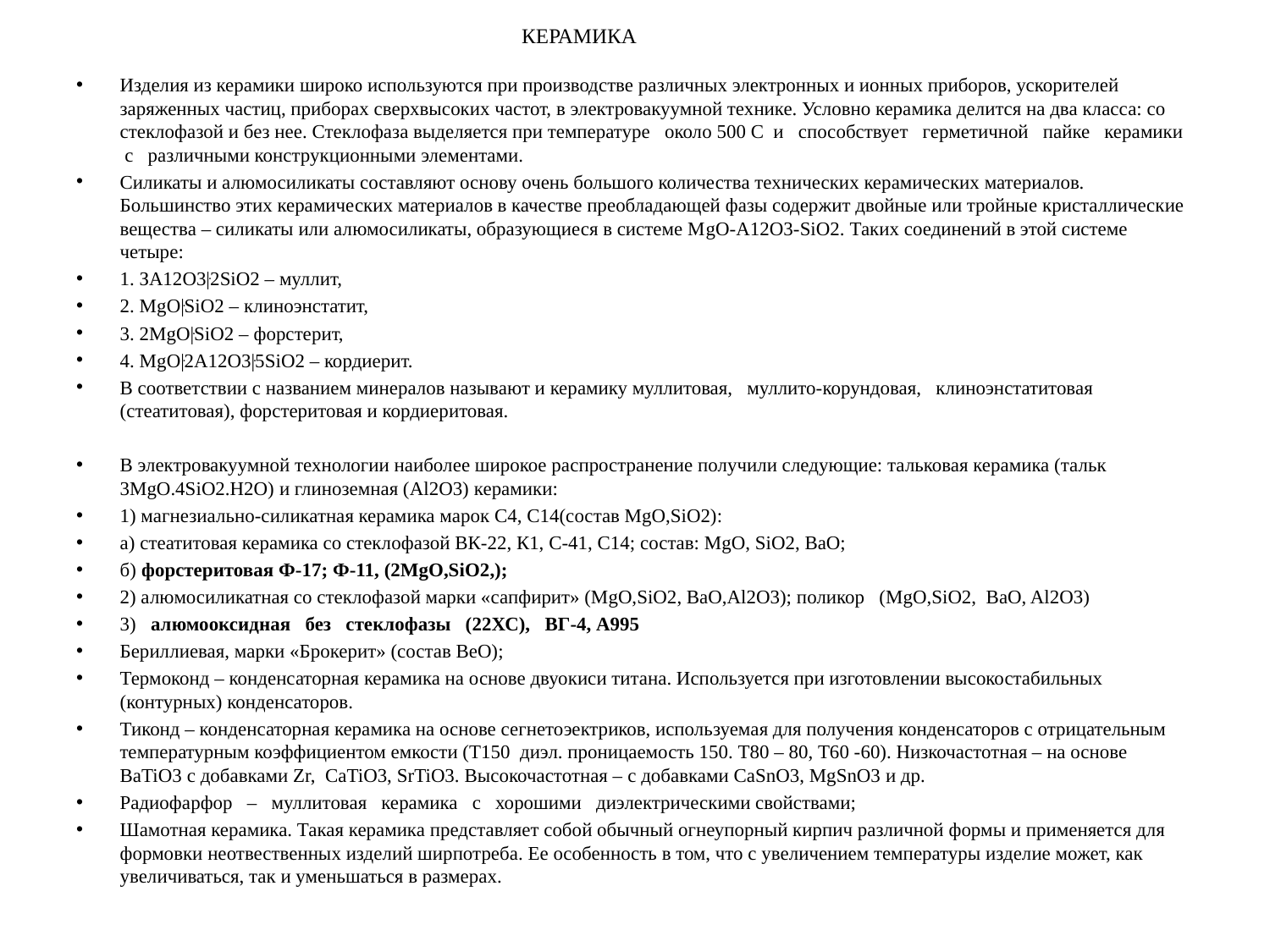

# КЕРАМИКА
Изделия из керамики широко используются при производстве различных электронных и ионных приборов, ускорителей заряженных частиц, приборах сверхвысоких частот, в электровакуумной технике. Условно керамика делится на два класса: со стеклофазой и без нее. Стеклофаза выделяется при температуре   около 500 С  и   способствует   герметичной   пайке   керамики   с   различными конструкционными элементами.
Силикаты и алюмосиликаты составляют основу очень большого количества технических керамических материалов. Большинство этих керамических материалов в качестве преобладающей фазы содержит двойные или тройные кристаллические вещества – силикаты или алюмосиликаты, образующиеся в системе МgО-А12О3-SiO2. Таких соединений в этой системе четыре:
1. ЗА12О3|ּ2SiO2 – муллит,
2. МgО|ּSiO2 – клиноэнстатит,
3. 2МgО|ּSiO2 – форстерит,
4. МgО|ּ2А12О3|ּ5SiO2 – кордиерит.
В соответствии с названием минералов называют и керамику муллитовая,   муллито-корундовая,   клиноэнстатитовая   (стеатитовая), форстеритовая и кордиеритовая.

В электровакуумной технологии наиболее широкое распространение получили следующие: тальковая керамика (тальк 3MgO.4SiO2.H2O) и глиноземная (Al2O3) керамики:
1) магнезиально-силикатная керамика марок С4, С14(состав MgO,SiO2):
а) стеатитовая керамика со стеклофазой ВК-22, К1, С-41, С14; состав: MgO, SiO2, BaO;
б) форстеритовая Ф-17; Ф-11, (2MgO,SiO2,);
2) алюмосиликатная со стеклофазой марки «сапфирит» (MgO,SiO2, BaO,Al2O3); поликор   (MgO,SiO2,  BaO, Al2O3)
3)   алюмооксидная   без   стеклофазы   (22ХС),   ВГ-4, А995
Бериллиевая, марки «Брокерит» (состав BeO);
Термоконд – конденсаторная керамика на основе двуокиси титана. Используется при изготовлении высокостабильных  (контурных) конденсаторов.
Тиконд – конденсаторная керамика на основе сегнетоэектриков, используемая для получения конденсаторов с отрицательным температурным коэффициентом емкости (Т150  диэл. проницаемость 150. Т80 – 80, Т60 -60). Низкочастотная – на основе BaTiO3 с добавками Zr,  CaTiO3, SrTiO3. Высокочастотная – c добавками CaSnO3, MgSnO3 и др.
Радиофарфор   –   муллитовая   керамика   с   хорошими   диэлектрическими свойствами;
Шамотная керамика. Такая керамика представляет собой обычный огнеупорный кирпич различной формы и применяется для формовки неотвественных изделий ширпотреба. Ее особенность в том, что с увеличением температуры изделие может, как увеличиваться, так и уменьшаться в размерах.